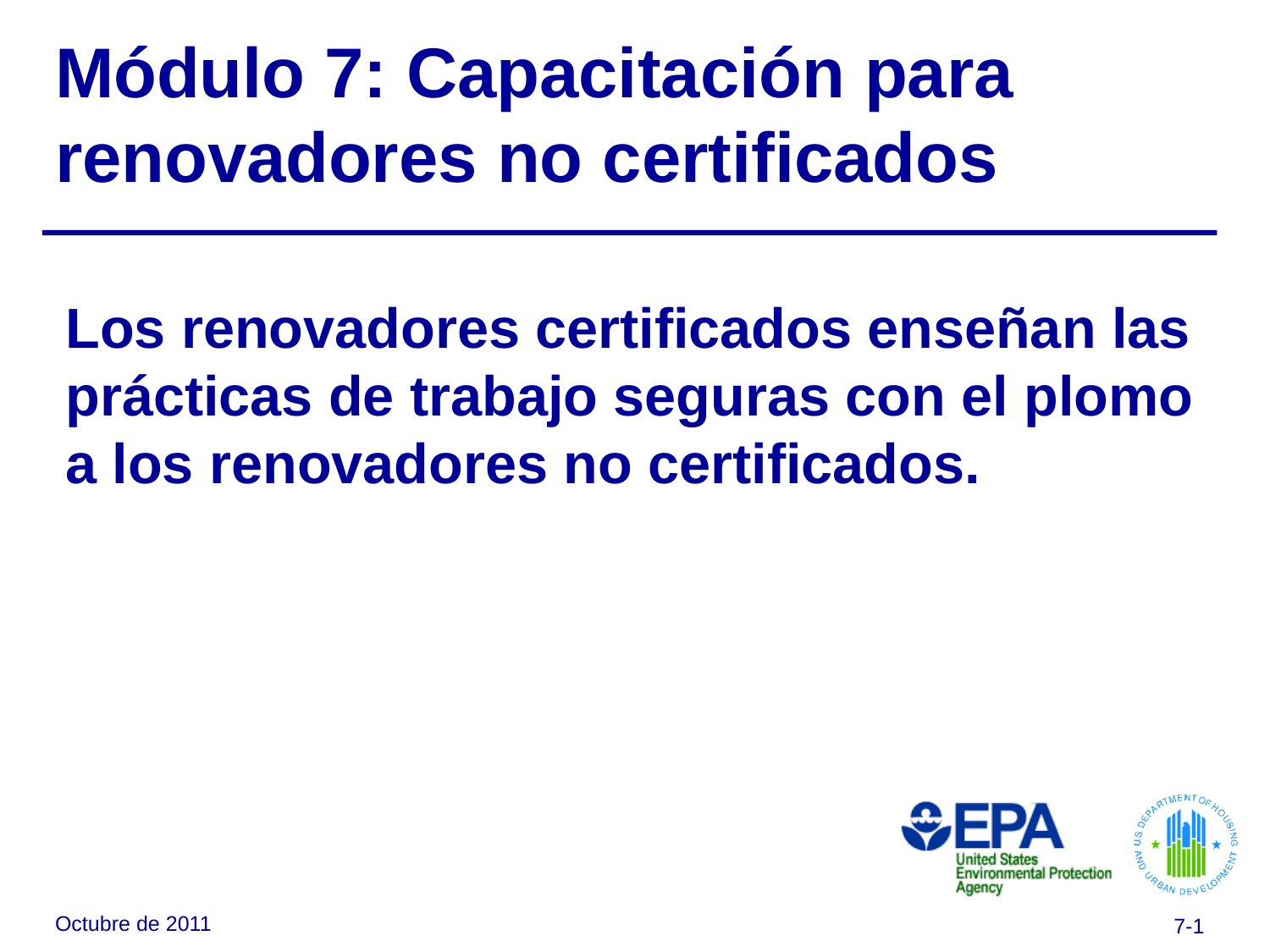

# Módulo 7: Capacitación para renovadores no certificados
Los renovadores certificados enseñan las prácticas de trabajo seguras con el plomo a los renovadores no certificados.
Octubre de 2011
7-1